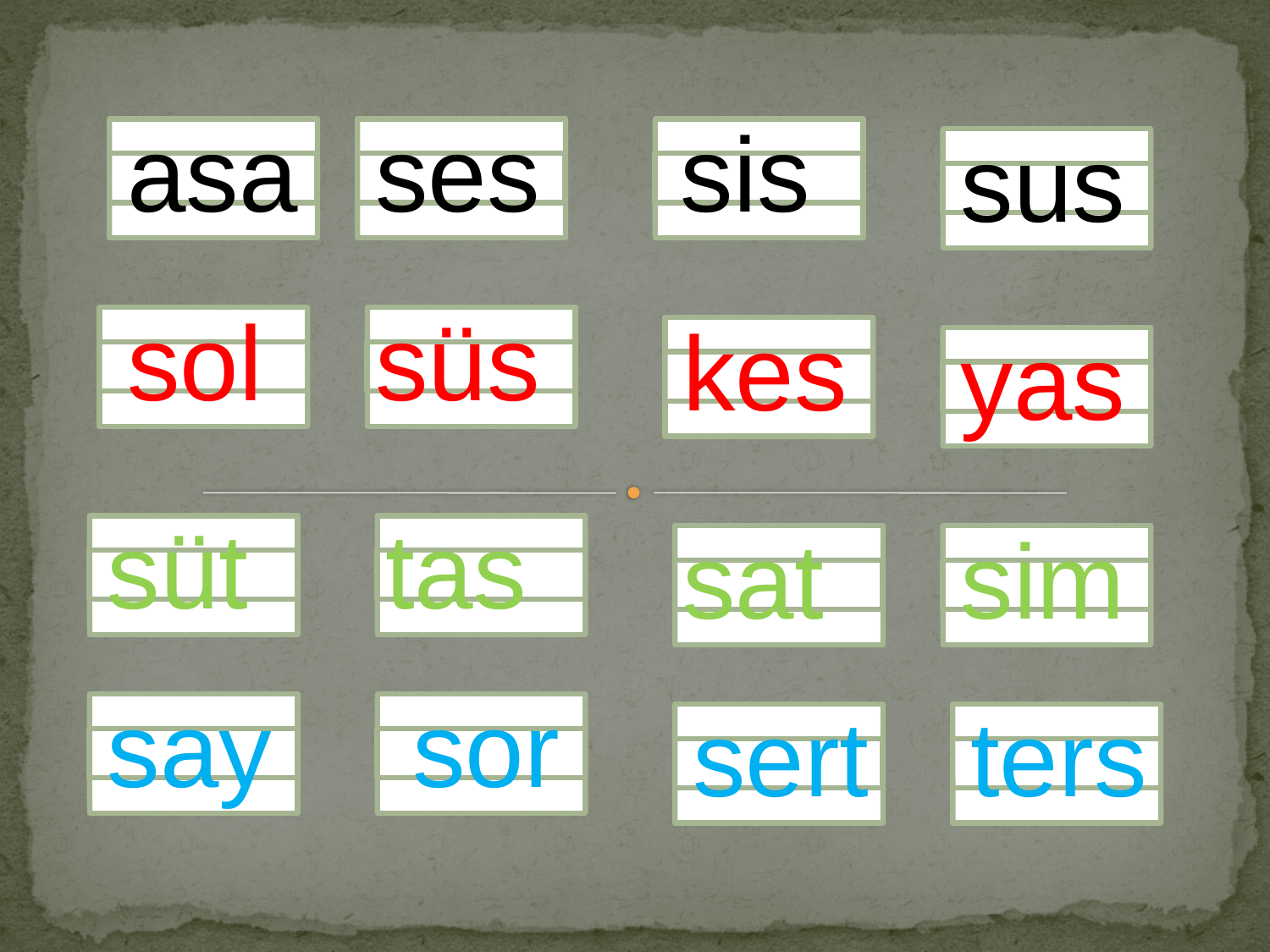

asa
  ses
   sis
  sus

  sol
  süs
  kes

  yas

  süt
  tas
  sat
  sim

  say
   sor
  sert
  ters